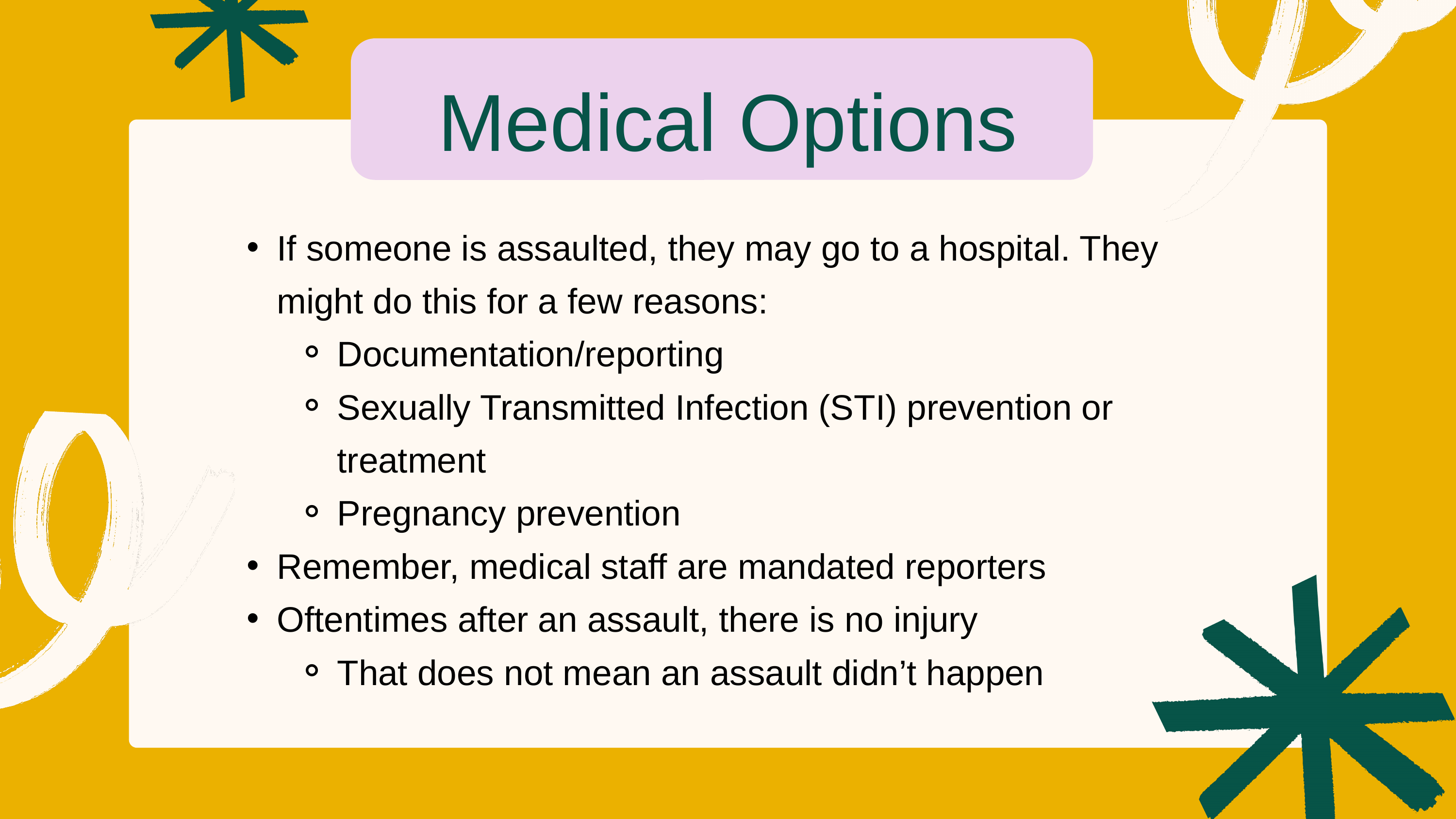

Medical Options

t
If someone is assaulted, they may go to a hospital. They might do this for a few reasons:
Documentation/reporting
Sexually Transmitted Infection (STI) prevention or treatment
Pregnancy prevention
Remember, medical staff are mandated reporters
Oftentimes after an assault, there is no injury
That does not mean an assault didn’t happen